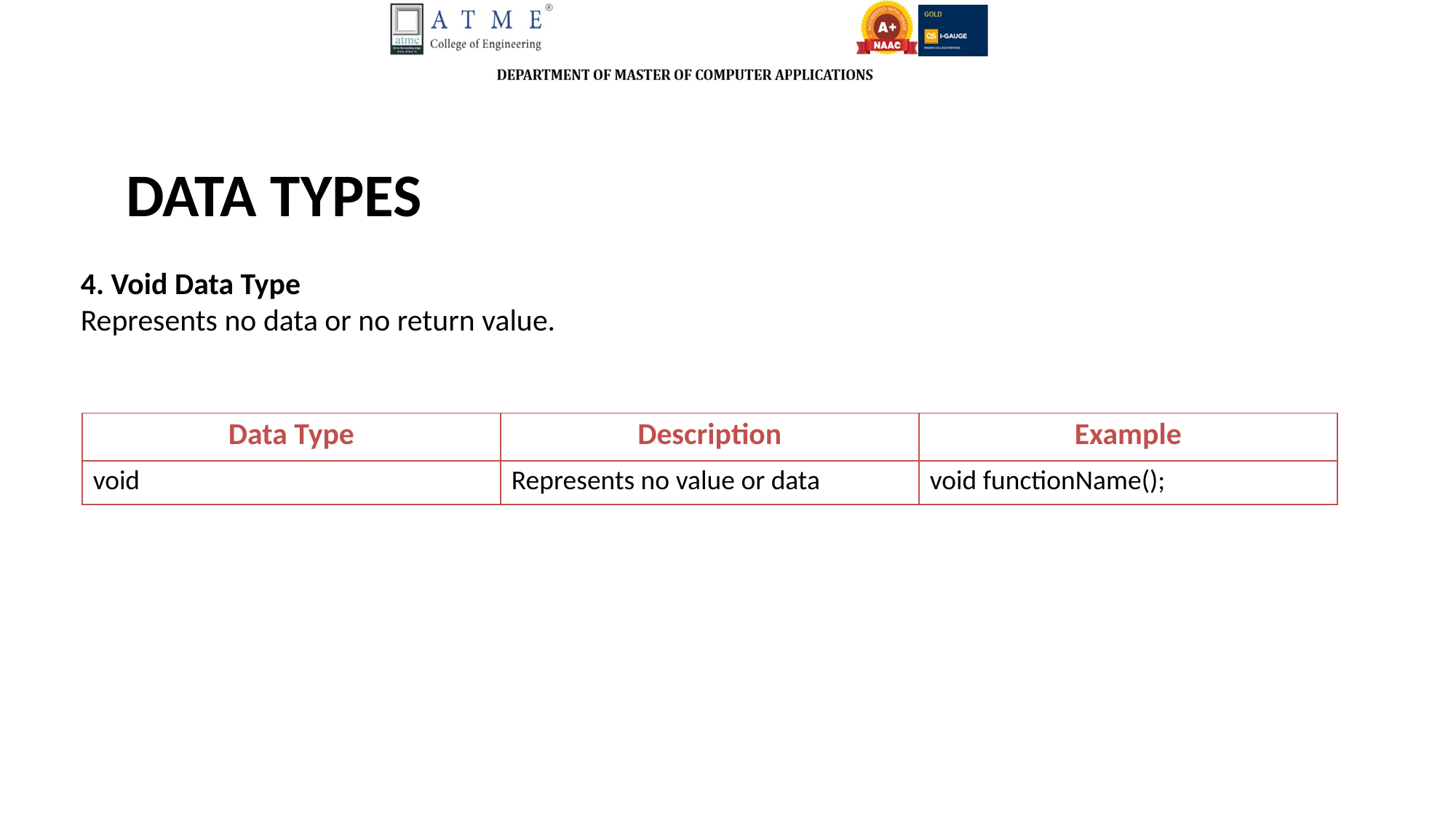

DATA TYPES
4. Void Data Type
Represents no data or no return value.
| Data Type | Description | Example |
| --- | --- | --- |
| void | Represents no value or data | void functionName(); |